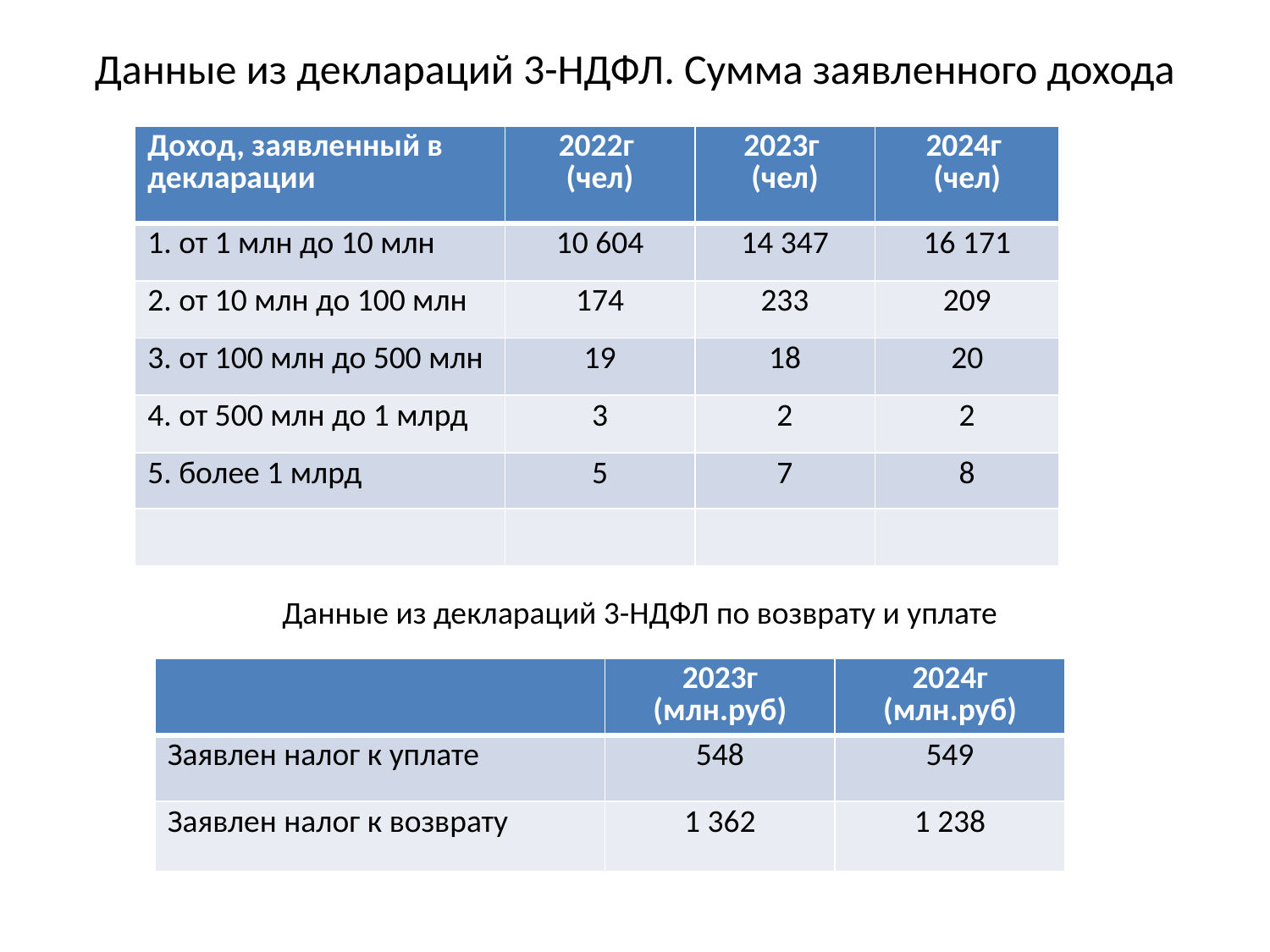

# Данные из деклараций 3-НДФЛ. Сумма заявленного дохода
| Доход, заявленный в декларации | 2022г (чел) | 2023г (чел) | 2024г (чел) |
| --- | --- | --- | --- |
| 1. от 1 млн до 10 млн | 10 604 | 14 347 | 16 171 |
| 2. от 10 млн до 100 млн | 174 | 233 | 209 |
| 3. от 100 млн до 500 млн | 19 | 18 | 20 |
| 4. от 500 млн до 1 млрд | 3 | 2 | 2 |
| 5. более 1 млрд | 5 | 7 | 8 |
|  |  |  |  |
Данные из деклараций 3-НДФЛ по возврату и уплате
|  | 2023г (млн.руб) | 2024г (млн.руб) |
| --- | --- | --- |
| Заявлен налог к уплате | 548 | 549 |
| Заявлен налог к возврату | 1 362 | 1 238 |